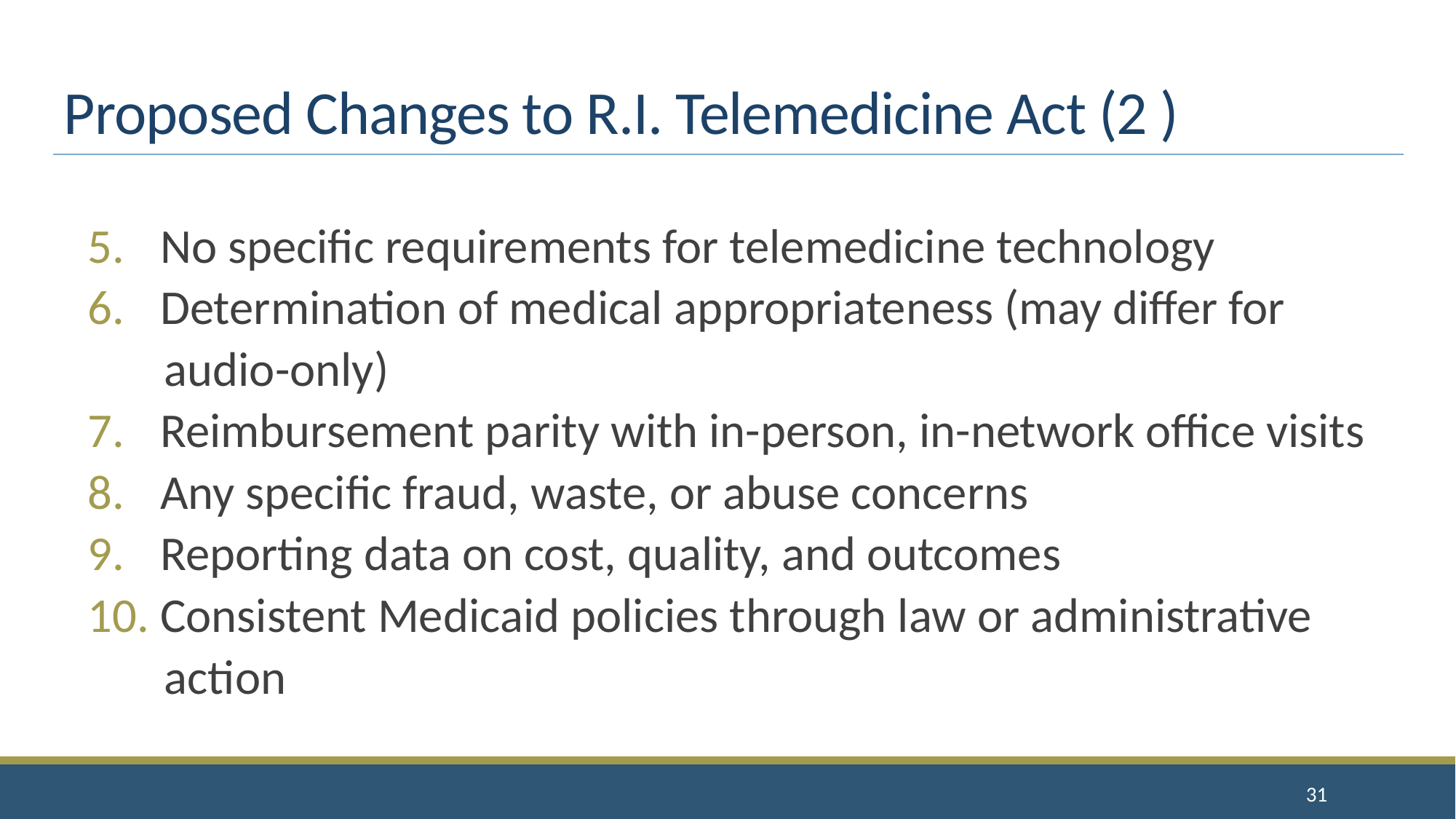

# Proposed Changes to R.I. Telemedicine Act (2 )

 No specific requirements for telemedicine technology
 Determination of medical appropriateness (may differ for
       audio-only)
 Reimbursement parity with in-person, in-network office visits
 Any specific fraud, waste, or abuse concerns
 Reporting data on cost, quality, and outcomes
 Consistent Medicaid policies through law or administrative
       action

31